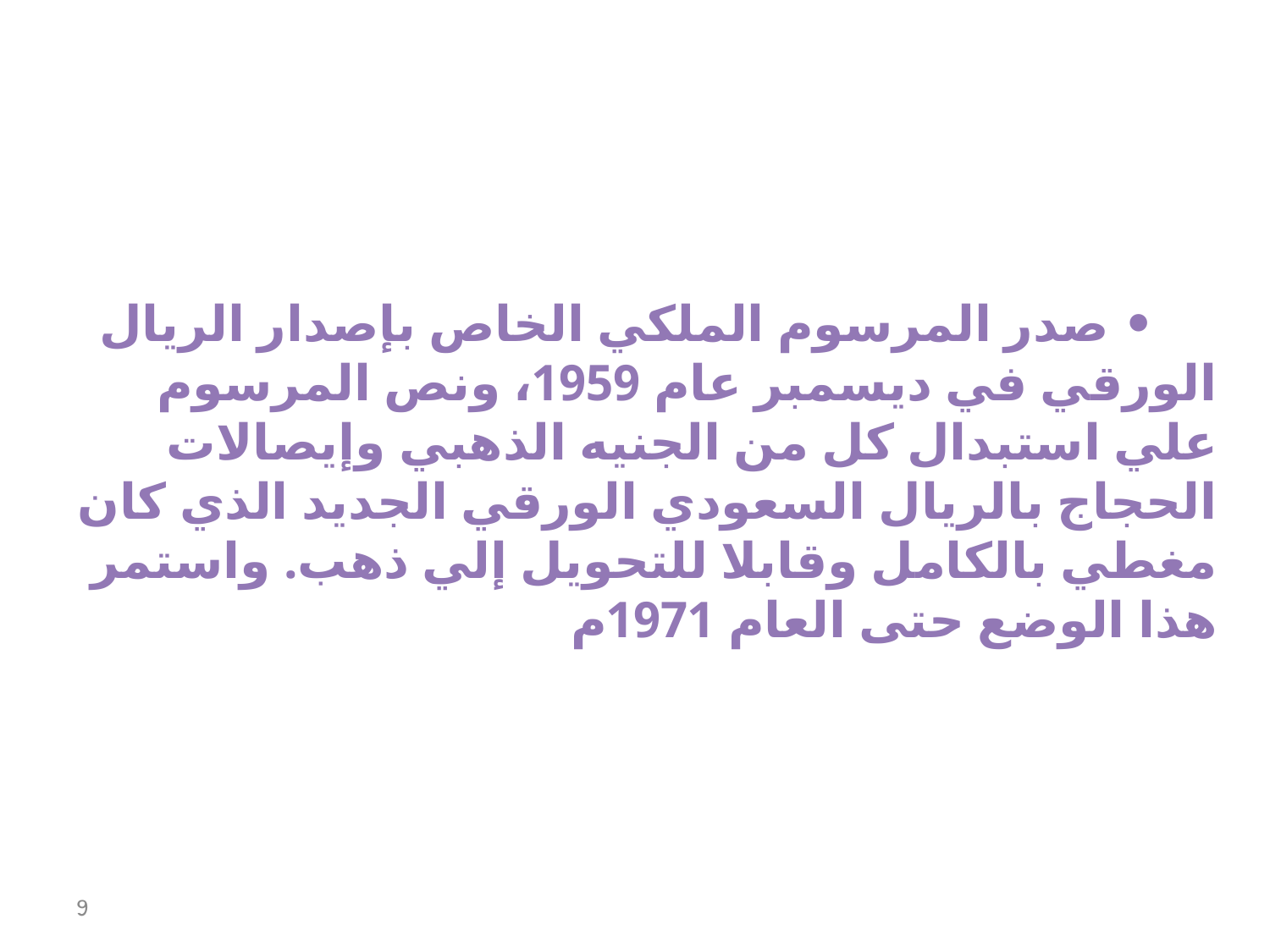

• 	صدر المرسوم الملكي الخاص بإصدار الريال الورقي في ديسمبر 	عام 1959، ونص المرسوم علي استبدال كل من الجنيه الذهبي 	وإيصالات الحجاج بالريال السعودي الورقي الجديد الذي كان 	مغطي بالكامل وقابلا للتحويل إلي ذهب. واستمر هذا الوضع حتى 	العام 1971م

9